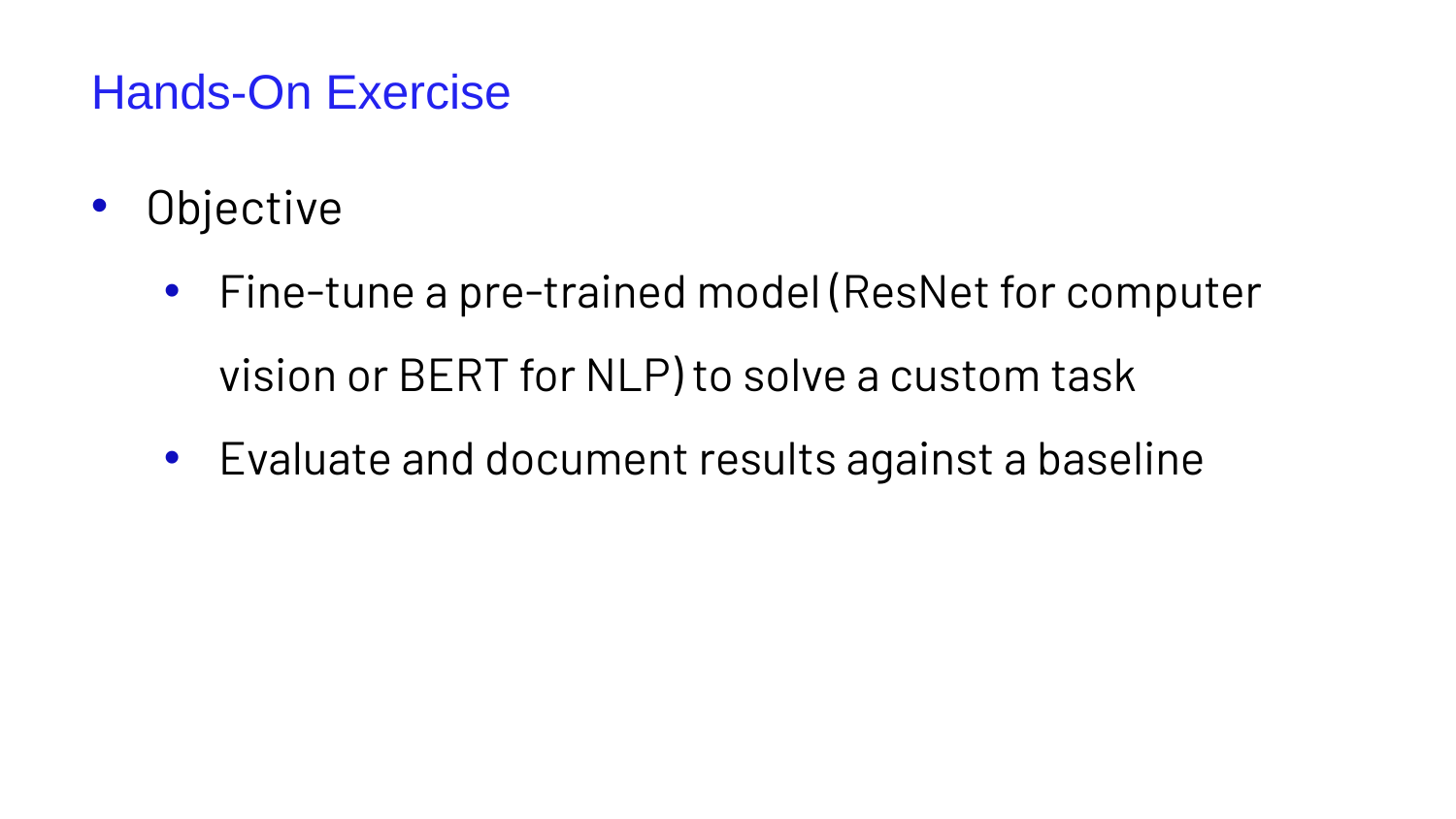

Hands-On Exercise
Objective
Fine-tune a pre-trained model (ResNet for computer vision or BERT for NLP) to solve a custom task
Evaluate and document results against a baseline